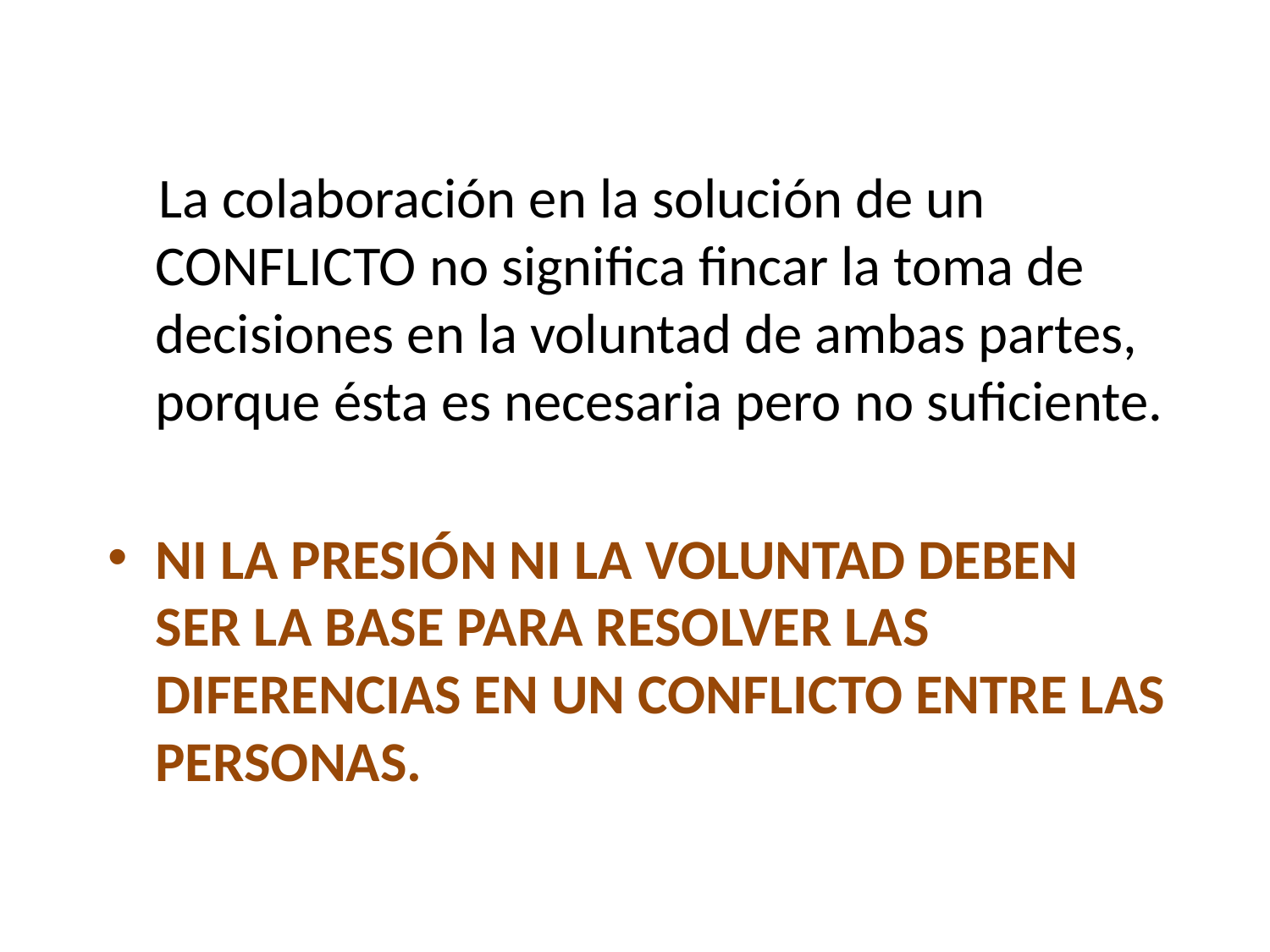

La colaboración en la solución de un CONFLICTO no significa fincar la toma de decisiones en la voluntad de ambas partes, porque ésta es necesaria pero no suficiente.

NI LA PRESIÓN NI LA VOLUNTAD DEBEN SER LA BASE PARA RESOLVER LAS DIFERENCIAS EN UN CONFLICTO ENTRE LAS PERSONAS.